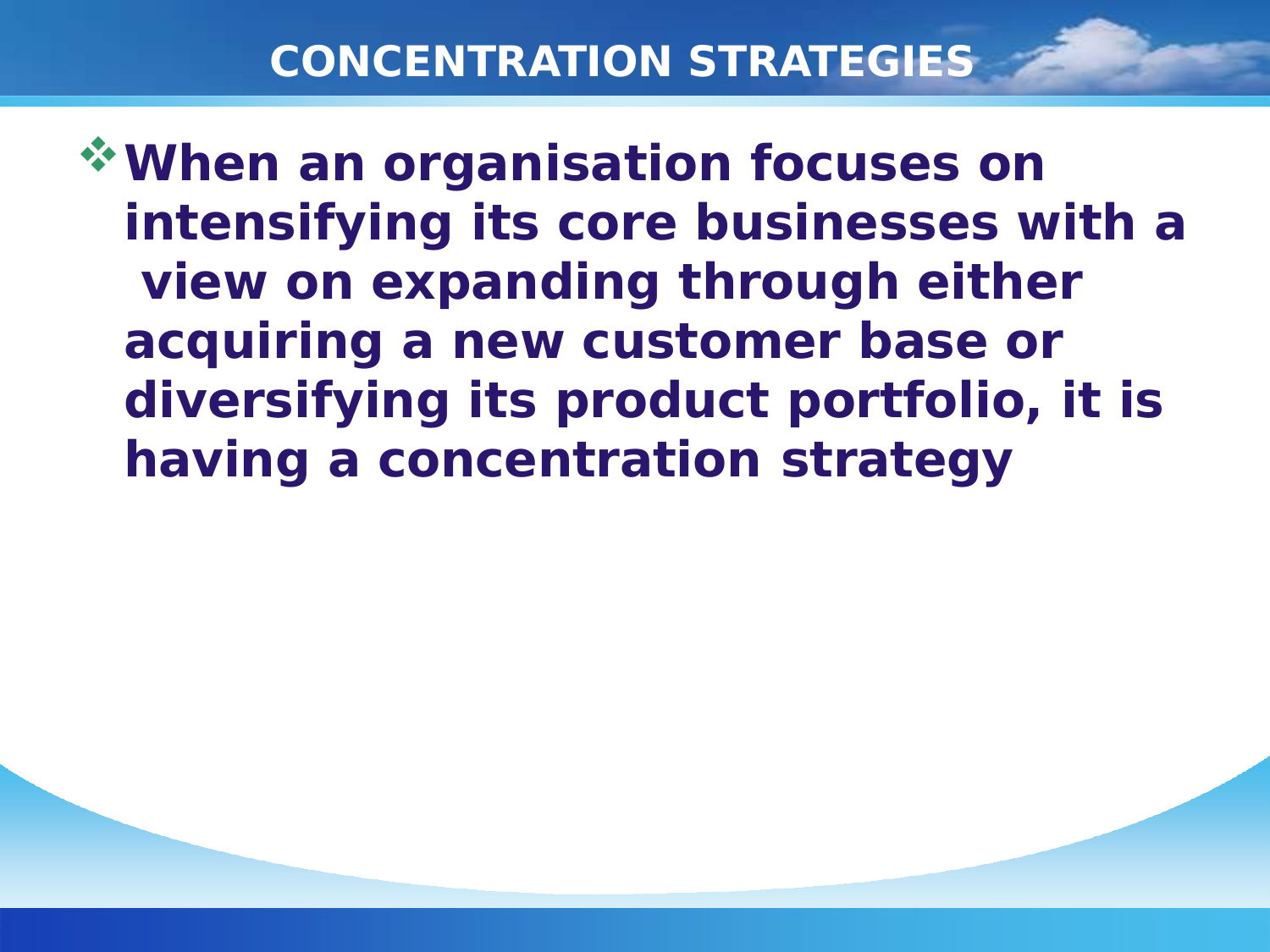

# CONCENTRATION STRATEGIES

When an organisation focuses on  intensifying its core businesses with a  view on expanding through either  acquiring a new customer base or  diversifying its product portfolio, it is  having a concentration strategy